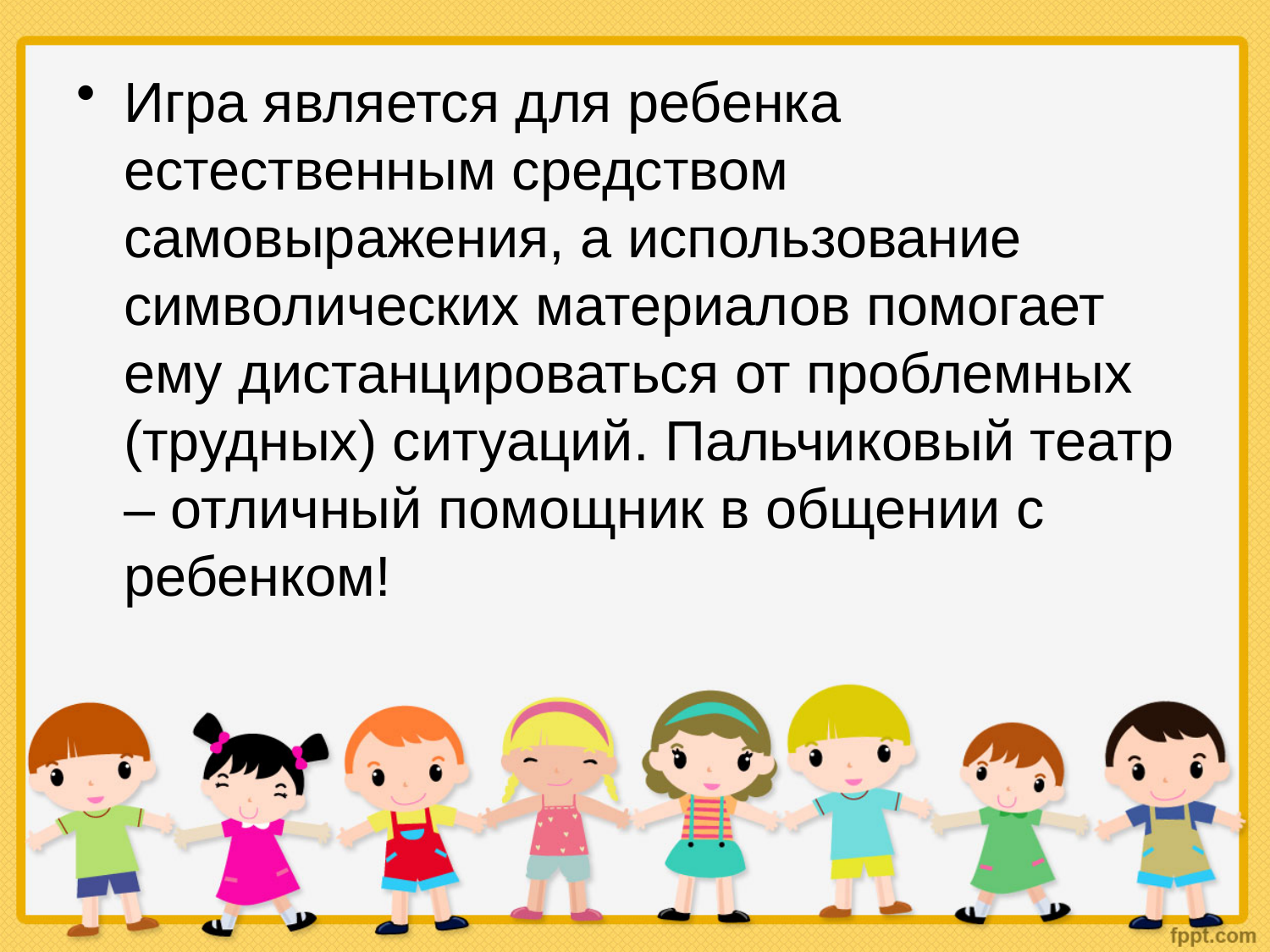

Игра является для ребенка естественным средством самовыражения, а использование символических материалов помогает ему дистанцироваться от проблемных (трудных) ситуаций. Пальчиковый театр – отличный помощник в общении с ребенком!